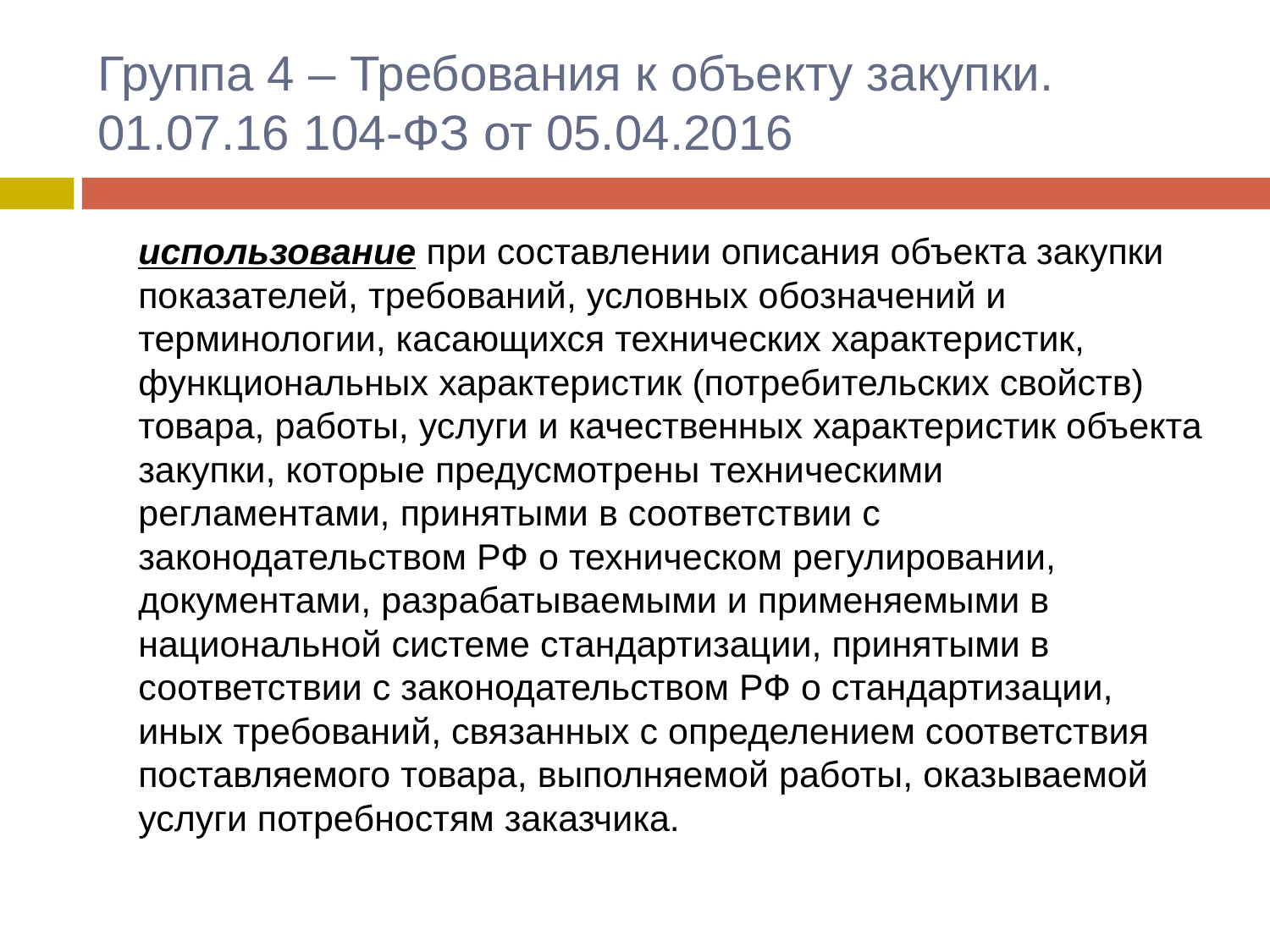

# Группа 4 – Требования к объекту закупки. 01.07.16 104-ФЗ от 05.04.2016
 	использование при составлении описания объекта закупки показателей, требований, условных обозначений и терминологии, касающихся технических характеристик, функциональных характеристик (потребительских свойств) товара, работы, услуги и качественных характеристик объекта закупки, которые предусмотрены техническими регламентами, принятыми в соответствии с законодательством РФ о техническом регулировании, документами, разрабатываемыми и применяемыми в национальной системе стандартизации, принятыми в соответствии с законодательством РФ о стандартизации, иных требований, связанных с определением соответствия поставляемого товара, выполняемой работы, оказываемой услуги потребностям заказчика.